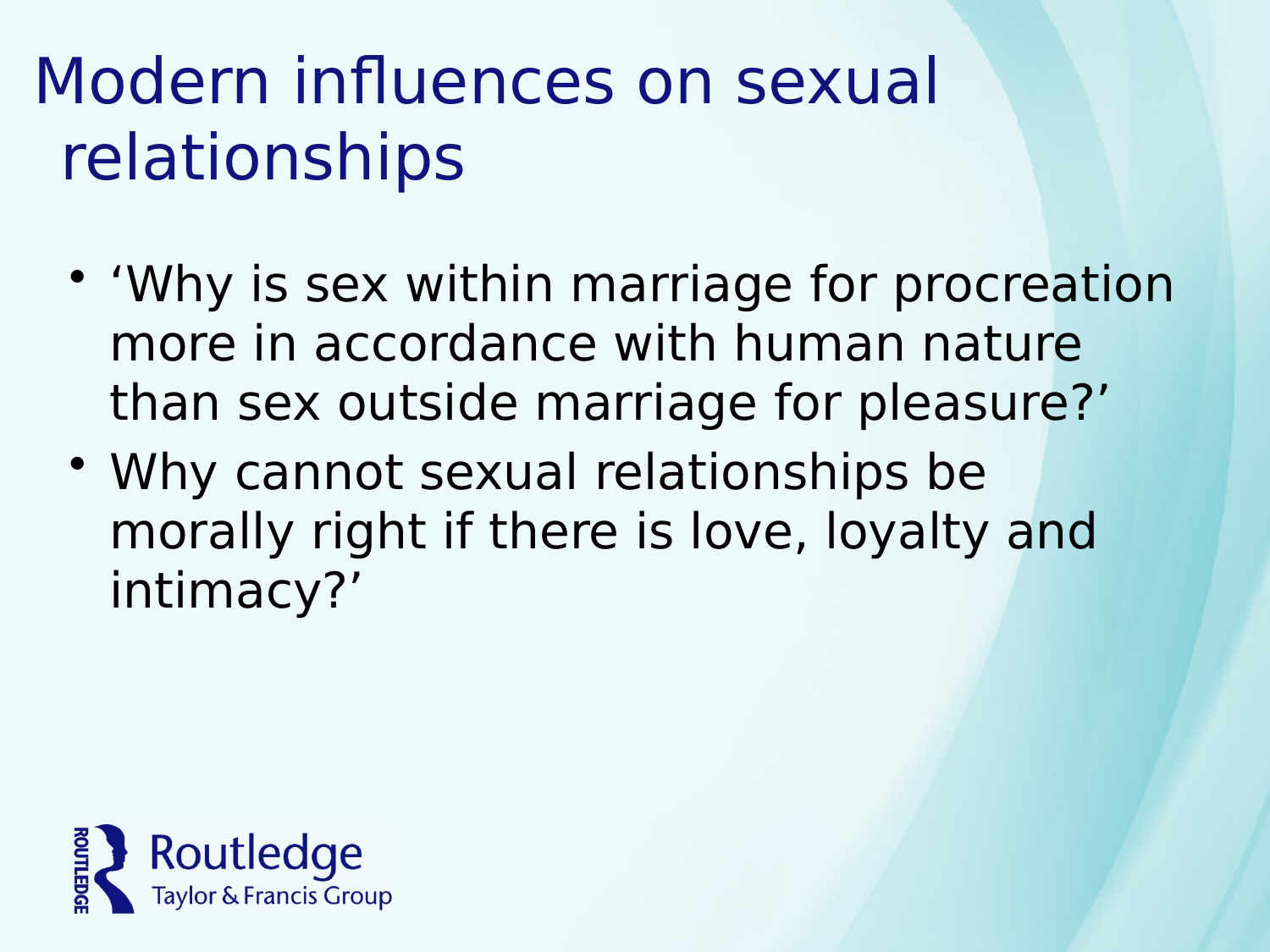

# Modern influences on sexual relationships
‘Why is sex within marriage for procreation more in accordance with human nature than sex outside marriage for pleasure?’
Why cannot sexual relationships be morally right if there is love, loyalty and intimacy?’